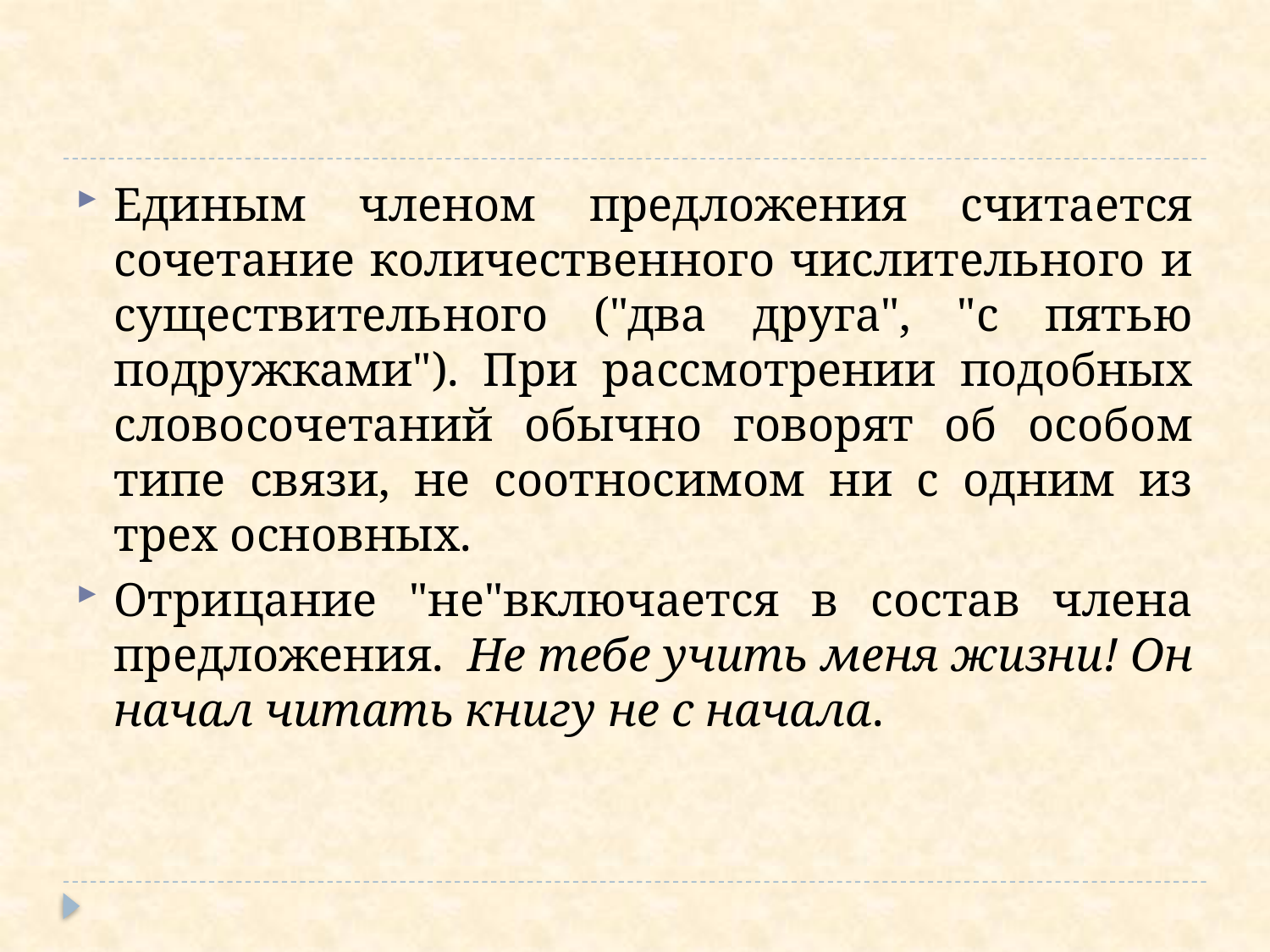

#
Единым членом предложения считается сочетание количественного числительного и существительного ("два друга", "с пятью подружками"). При рассмотрении подобных словосочетаний обычно говорят об особом типе связи, не соотносимом ни с одним из трех основных.
Отрицание "не"включается в состав члена предложения.  Не тебе учить меня жизни! Он начал читать книгу не с начала.